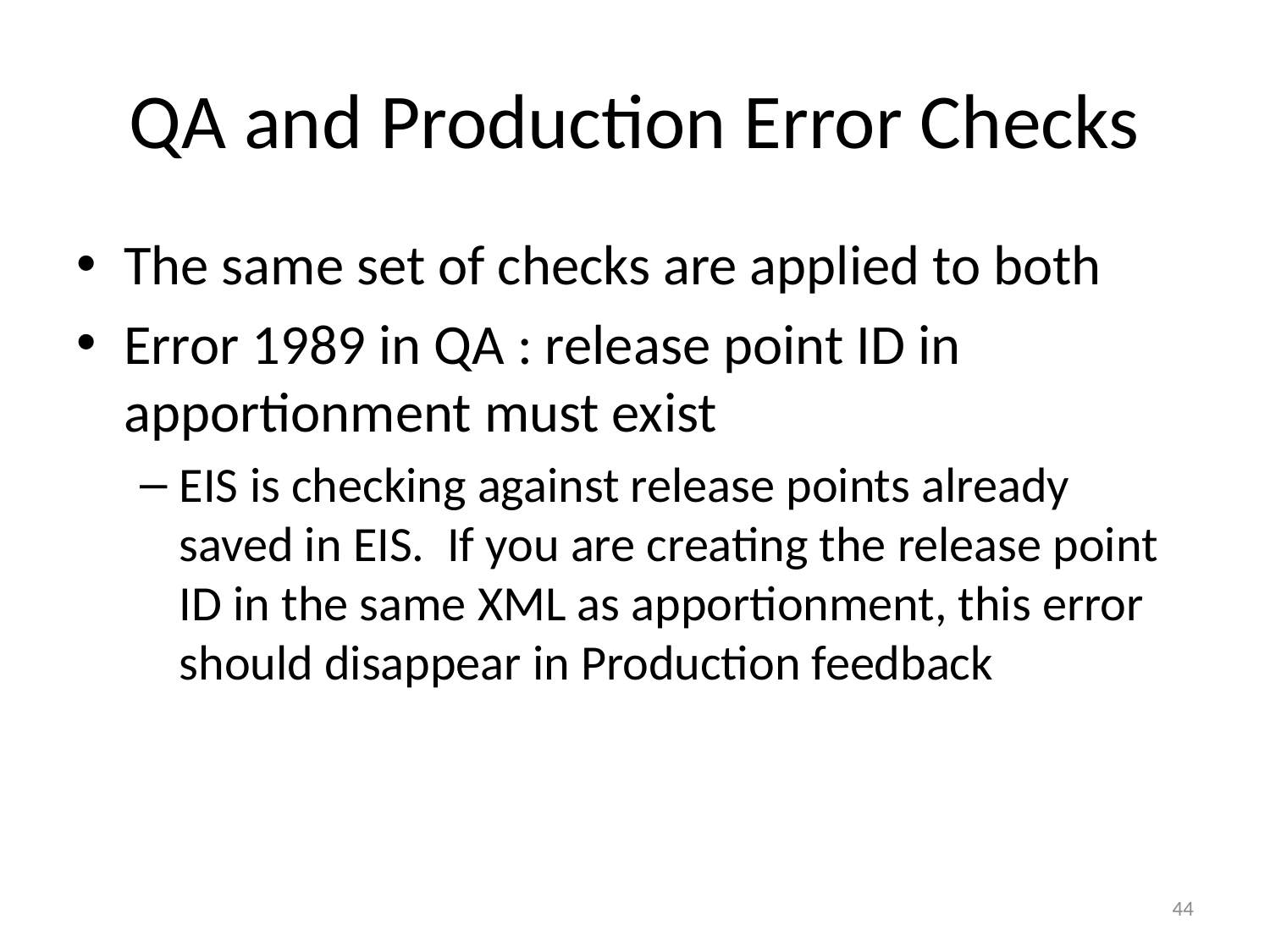

# QA and Production Error Checks
The same set of checks are applied to both
Error 1989 in QA : release point ID in apportionment must exist
EIS is checking against release points already saved in EIS.  If you are creating the release point ID in the same XML as apportionment, this error should disappear in Production feedback
44